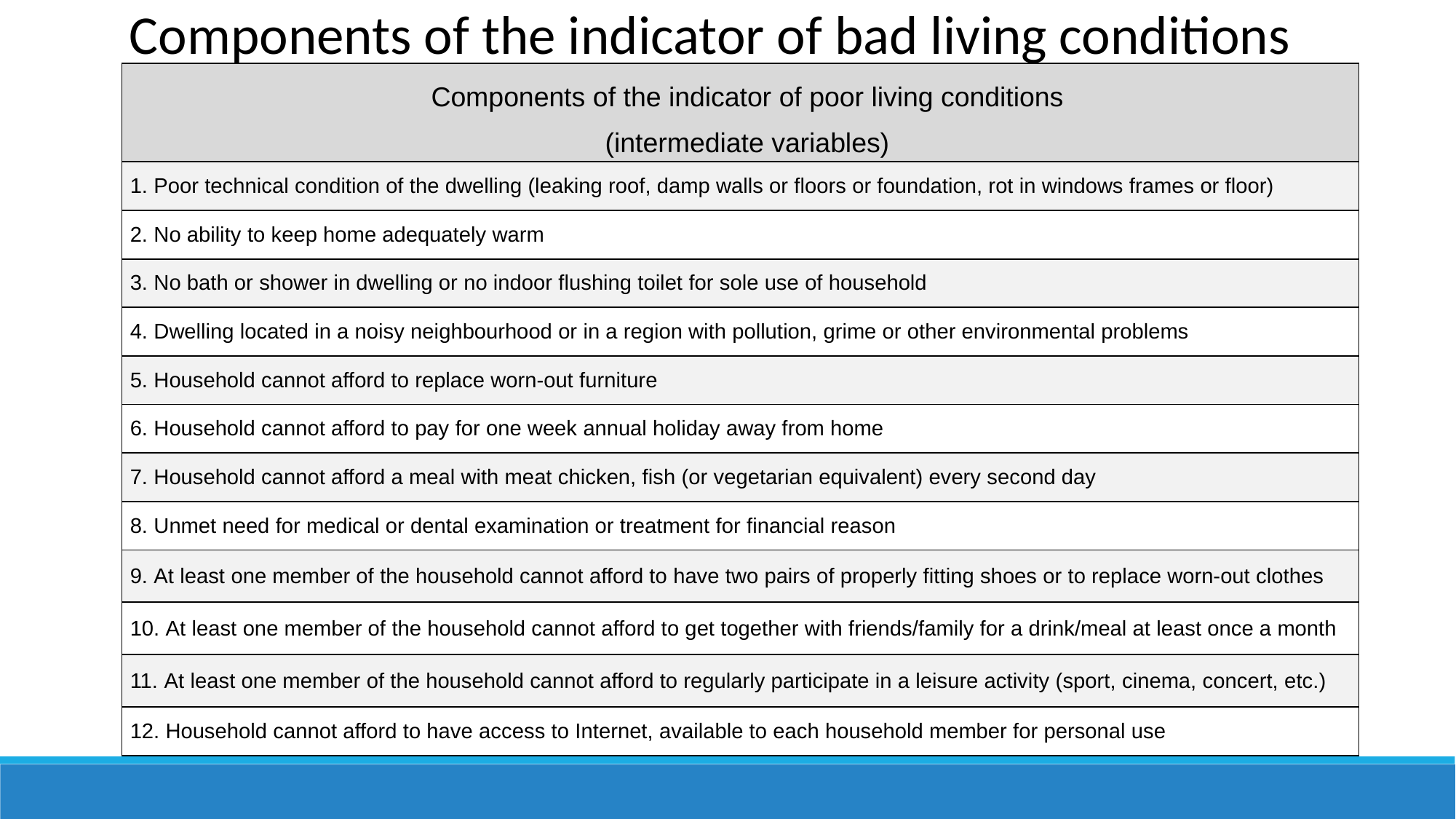

Components of the indicator of bad living conditions
| Components of the indicator of poor living conditions (intermediate variables) |
| --- |
| 1. Poor technical condition of the dwelling (leaking roof, damp walls or floors or foundation, rot in windows frames or floor) |
| 2. No ability to keep home adequately warm |
| 3. No bath or shower in dwelling or no indoor flushing toilet for sole use of household |
| 4. Dwelling located in a noisy neighbourhood or in a region with pollution, grime or other environmental problems |
| 5. Household cannot afford to replace worn-out furniture |
| 6. Household cannot afford to pay for one week annual holiday away from home |
| 7. Household cannot afford a meal with meat chicken, fish (or vegetarian equivalent) every second day |
| 8. Unmet need for medical or dental examination or treatment for financial reason |
| 9. At least one member of the household cannot afford to have two pairs of properly fitting shoes or to replace worn-out clothes |
| 10. At least one member of the household cannot afford to get together with friends/family for a drink/meal at least once a month |
| 11. At least one member of the household cannot afford to regularly participate in a leisure activity (sport, cinema, concert, etc.) |
| 12. Household cannot afford to have access to Internet, available to each household member for personal use |